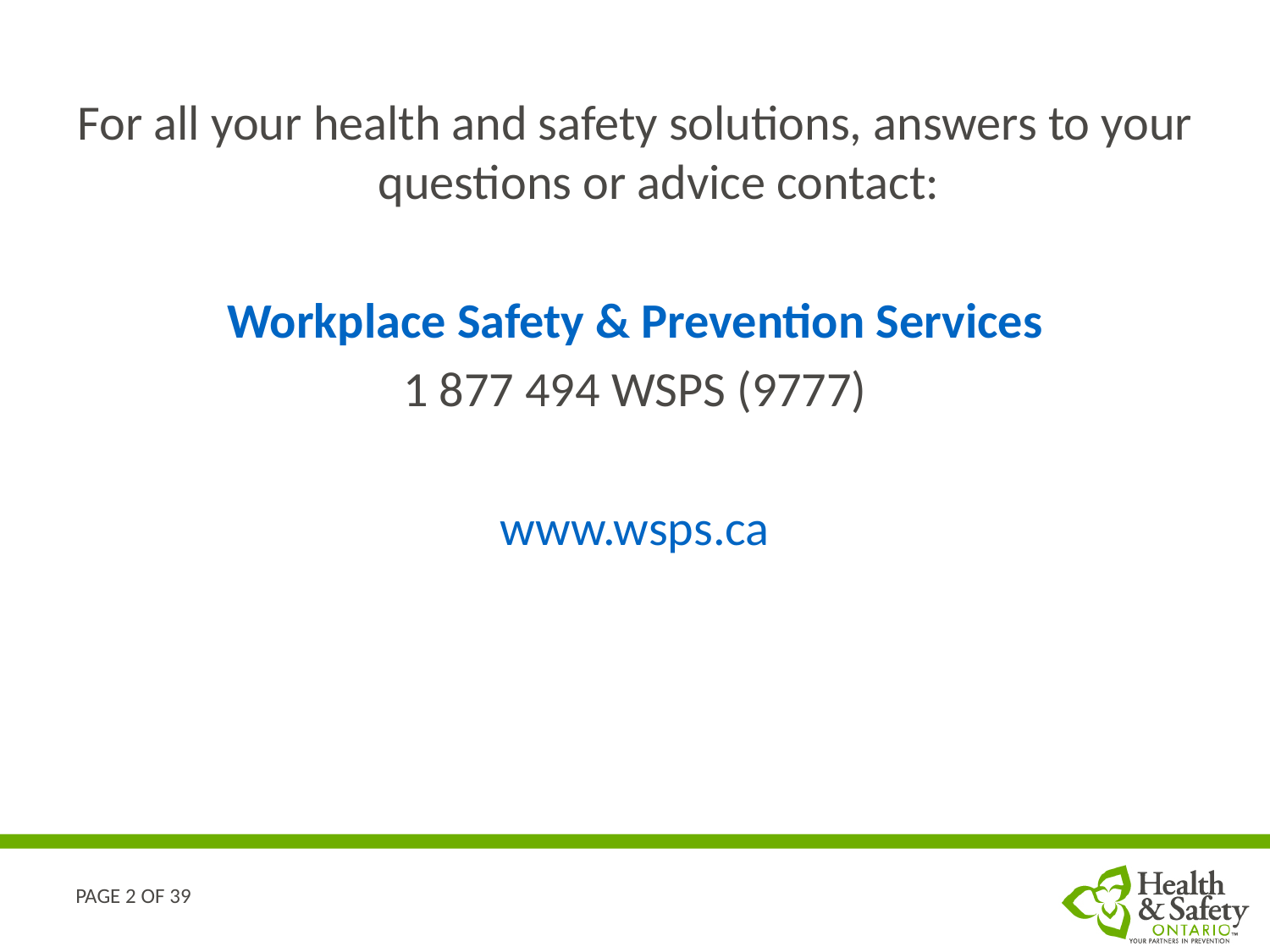

For all your health and safety solutions, answers to your questions or advice contact:

Workplace Safety & Prevention Services
1 877 494 WSPS (9777)

www.wsps.ca